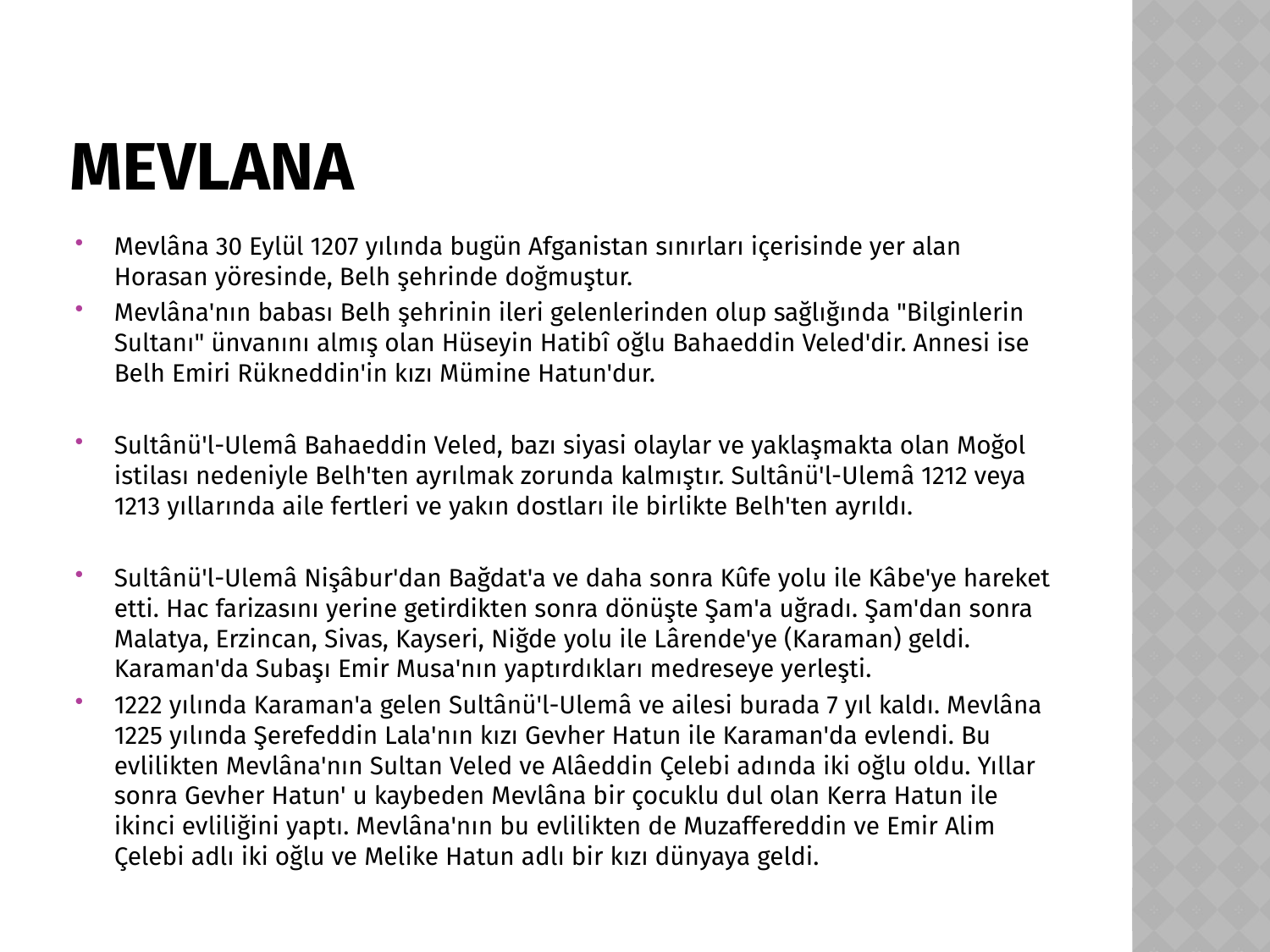

# Mevlana
Mevlâna 30 Eylül 1207 yılında bugün Afganistan sınırları içerisinde yer alan Horasan yöresinde, Belh şehrinde doğmuştur.
Mevlâna'nın babası Belh şehrinin ileri gelenlerinden olup sağlığında "Bilginlerin Sultanı" ünvanını almış olan Hüseyin Hatibî oğlu Bahaeddin Veled'dir. Annesi ise Belh Emiri Rükneddin'in kızı Mümine Hatun'dur.

Sultânü'l-Ulemâ Bahaeddin Veled, bazı siyasi olaylar ve yaklaşmakta olan Moğol istilası nedeniyle Belh'ten ayrılmak zorunda kalmıştır. Sultânü'l-Ulemâ 1212 veya 1213 yıllarında aile fertleri ve yakın dostları ile birlikte Belh'ten ayrıldı.

Sultânü'l-Ulemâ Nişâbur'dan Bağdat'a ve daha sonra Kûfe yolu ile Kâbe'ye hareket etti. Hac farizasını yerine getirdikten sonra dönüşte Şam'a uğradı. Şam'dan sonra Malatya, Erzincan, Sivas, Kayseri, Niğde yolu ile Lârende'ye (Karaman) geldi. Karaman'da Subaşı Emir Musa'nın yaptırdıkları medreseye yerleşti.
1222 yılında Karaman'a gelen Sultânü'l-Ulemâ ve ailesi burada 7 yıl kaldı. Mevlâna 1225 yılında Şerefeddin Lala'nın kızı Gevher Hatun ile Karaman'da evlendi. Bu evlilikten Mevlâna'nın Sultan Veled ve Alâeddin Çelebi adında iki oğlu oldu. Yıllar sonra Gevher Hatun' u kaybeden Mevlâna bir çocuklu dul olan Kerra Hatun ile ikinci evliliğini yaptı. Mevlâna'nın bu evlilikten de Muzaffereddin ve Emir Alim Çelebi adlı iki oğlu ve Melike Hatun adlı bir kızı dünyaya geldi.